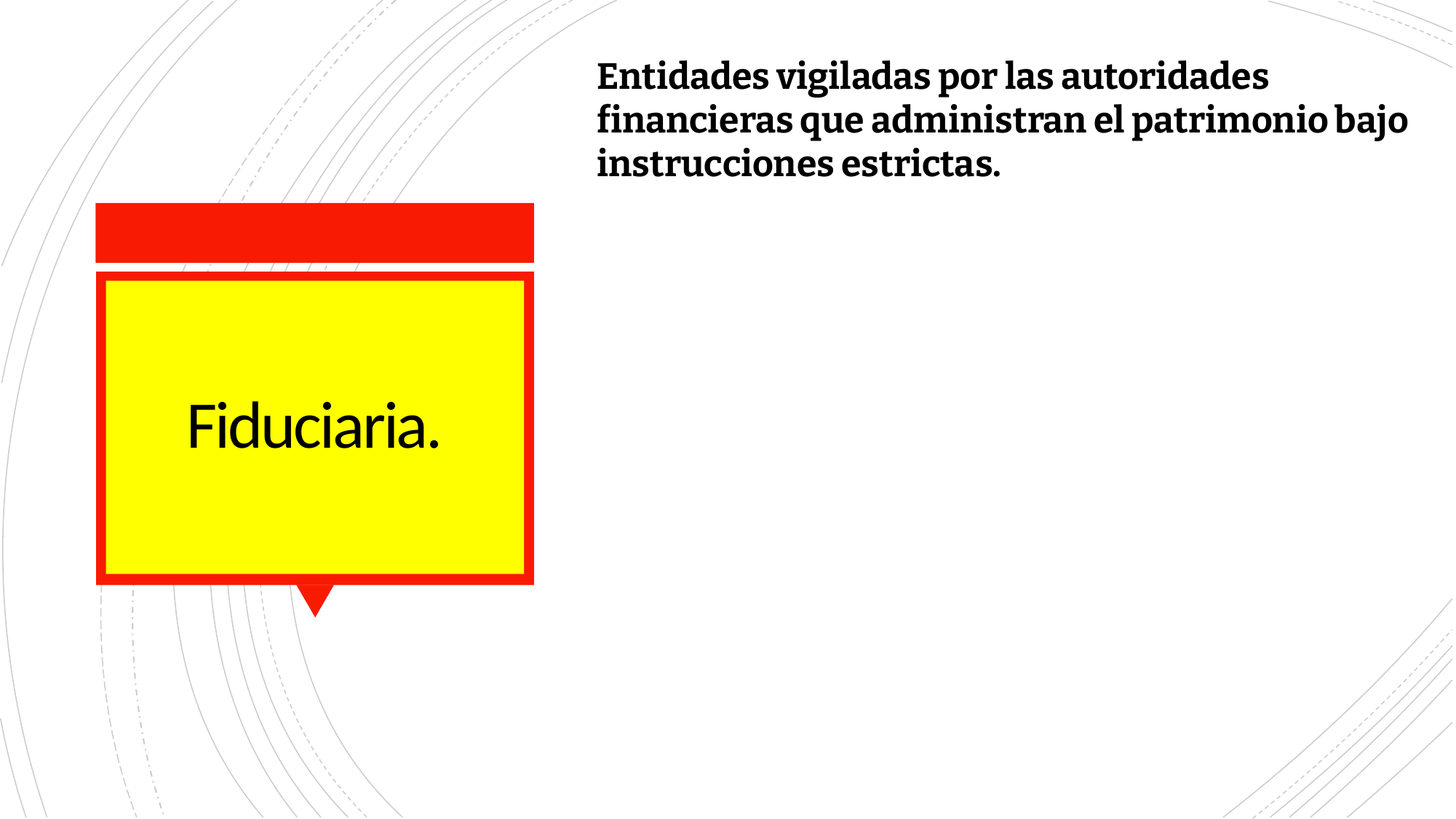

Entidades vigiladas por las autoridades financieras que administran el patrimonio bajo instrucciones estrictas.

# Fiduciaria.